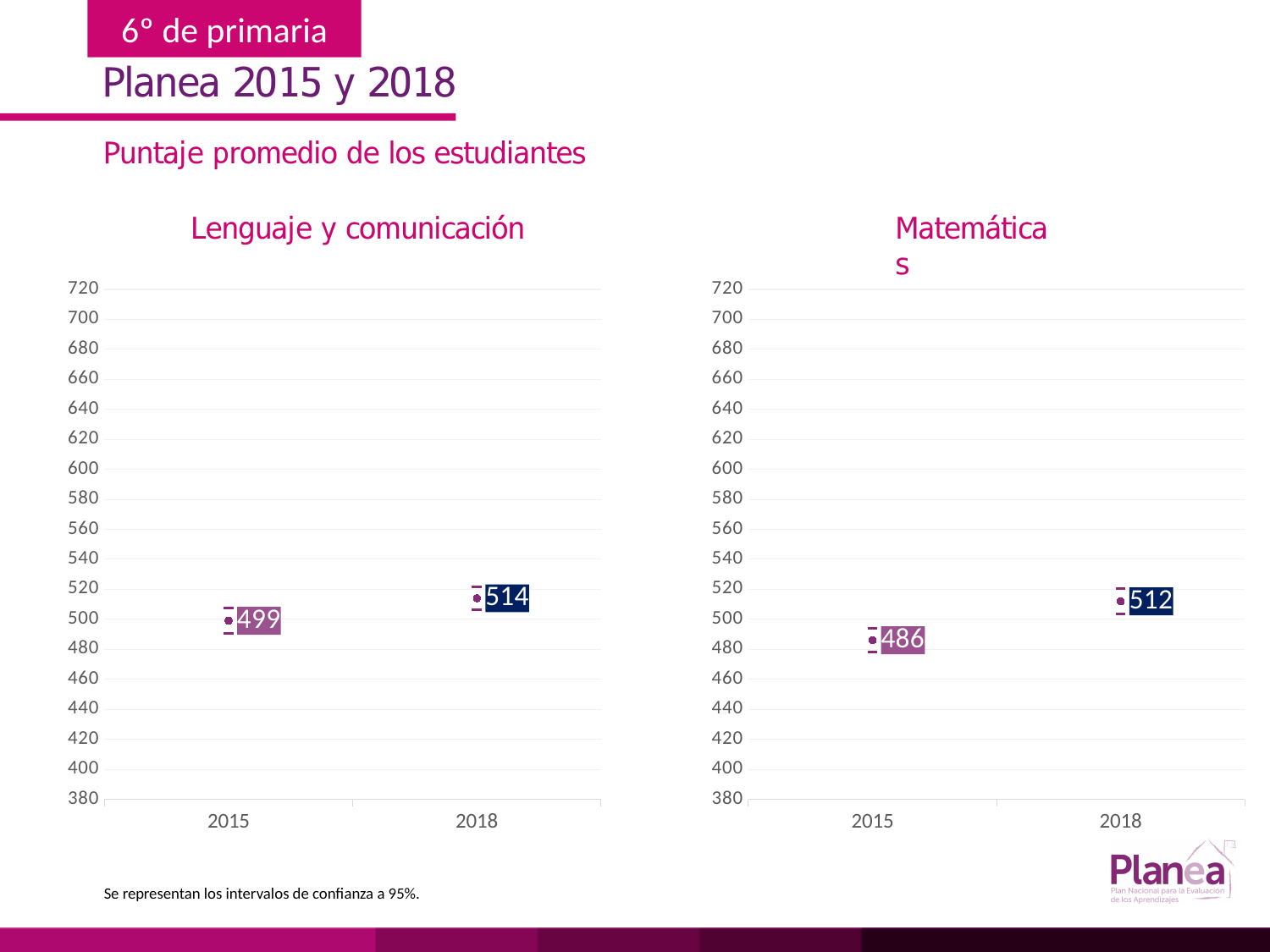

Planea 2015 y 2018

Puntaje promedio de los estudiantes
Matemáticas
Lenguaje y comunicación

### Chart

| Category |  |  |  |
|---|---|---|---|
| 2015 | 490.443 | 507.557 | 499.0 |
| 2018 | 506.438 | 521.562 | 514.0 |

### Chart

| Category |  |  |  |
|---|---|---|---|
| 2015 | 478.04 | 493.96 | 486.0 |
| 2018 | 503.443 | 520.557 | 512.0 |
Se representan los intervalos de confianza a 95%.